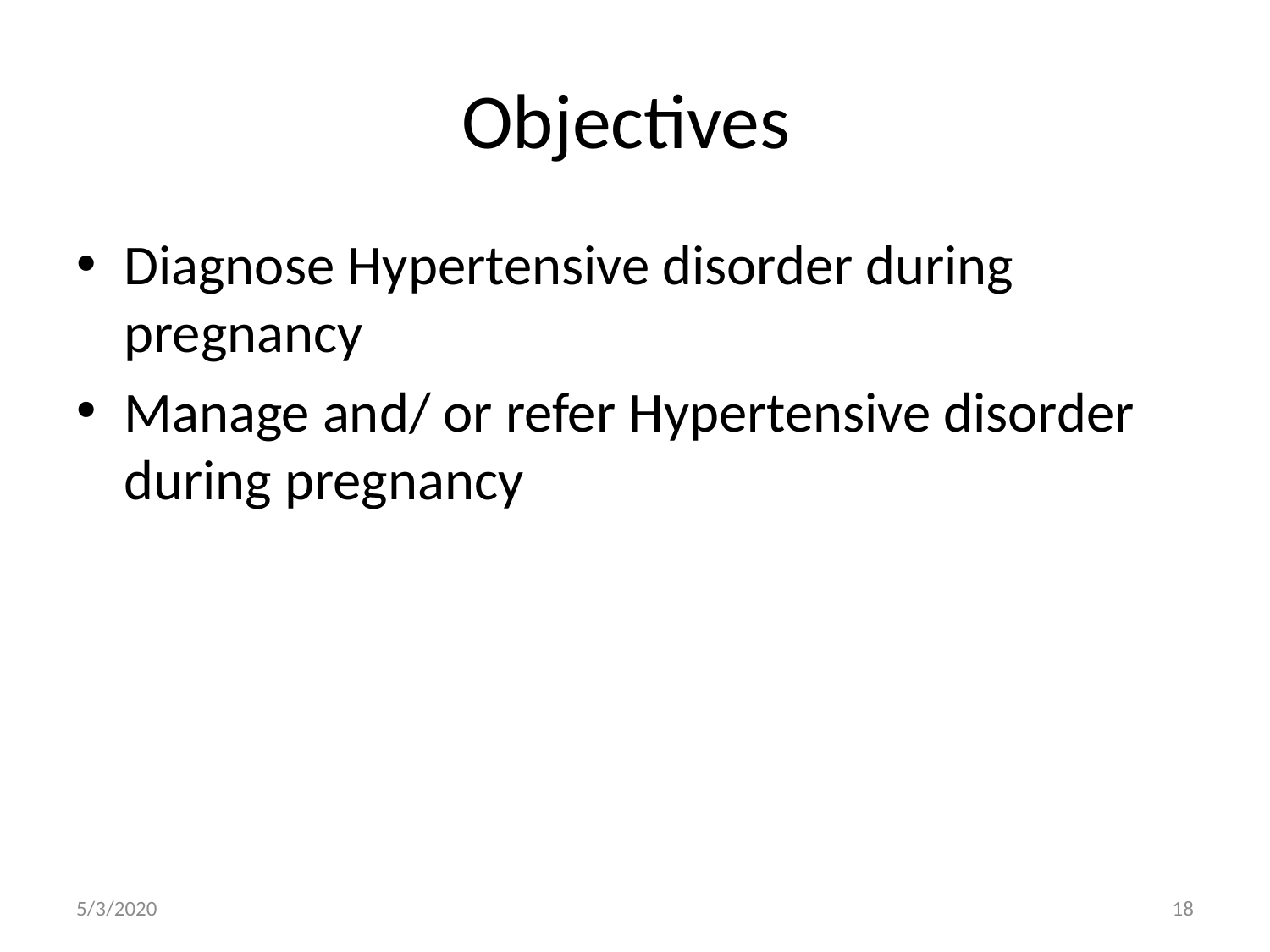

# Objectives
Diagnose Hypertensive disorder during pregnancy
Manage and/ or refer Hypertensive disorder during pregnancy
5/3/2020
18